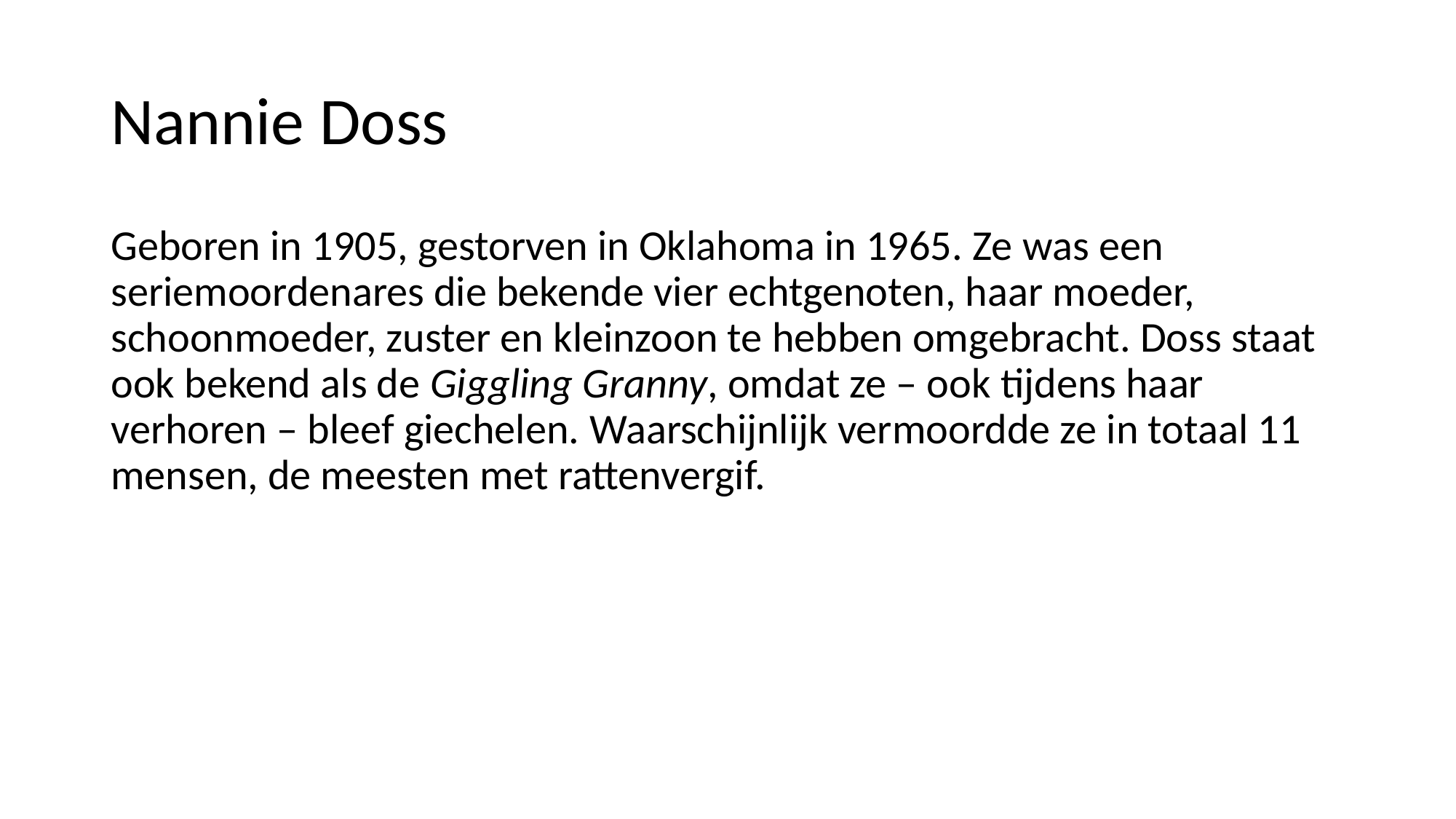

# Nannie Doss
Geboren in 1905, gestorven in Oklahoma in 1965. Ze was een seriemoordenares die bekende vier echtgenoten, haar moeder, schoonmoeder, zuster en kleinzoon te hebben omgebracht. Doss staat ook bekend als de Giggling Granny, omdat ze – ook tijdens haar verhoren – bleef giechelen. Waarschijnlijk vermoordde ze in totaal 11 mensen, de meesten met rattenvergif.